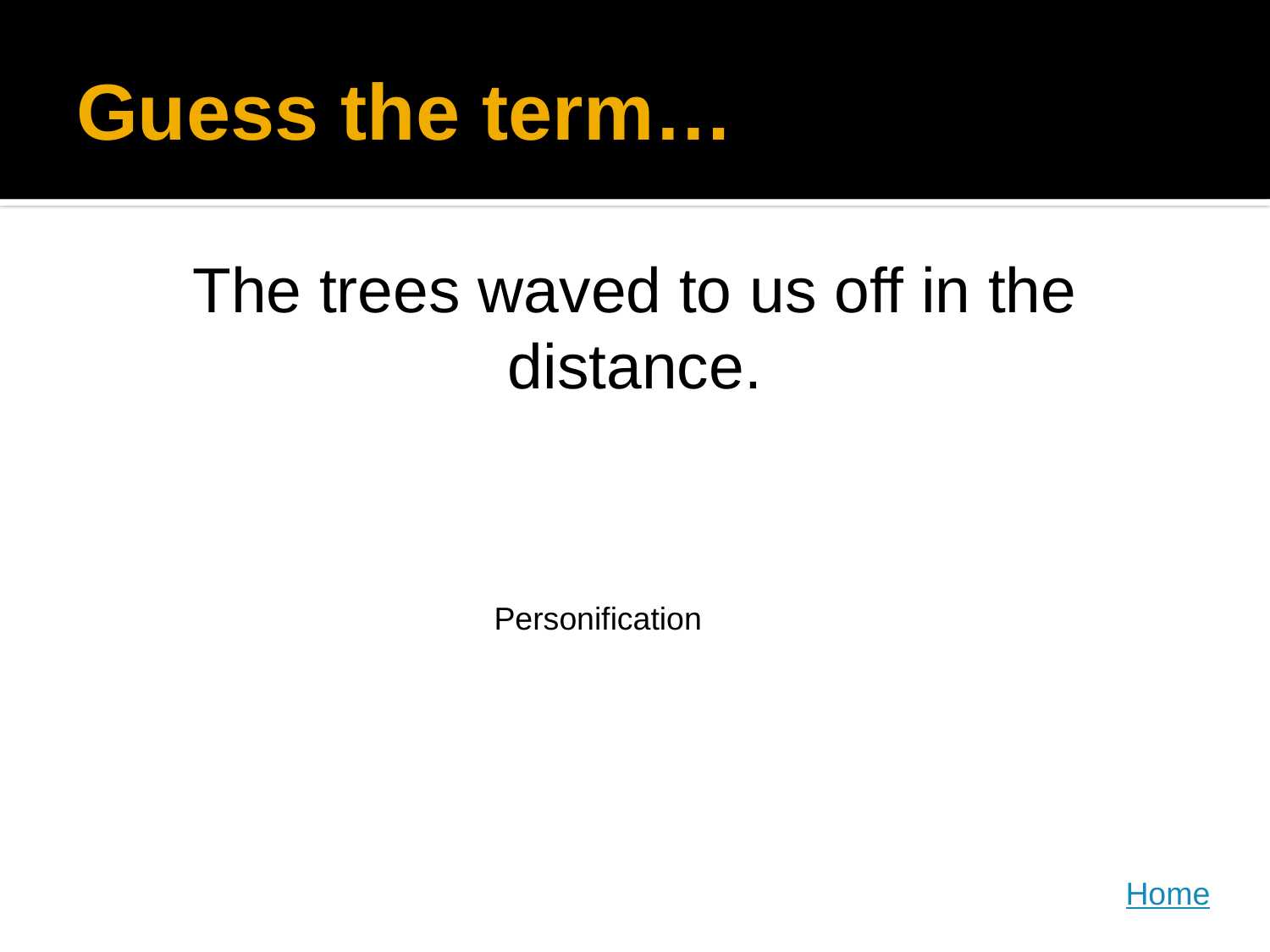

# Guess the term…
The trees waved to us off in the distance.
Personification
Home